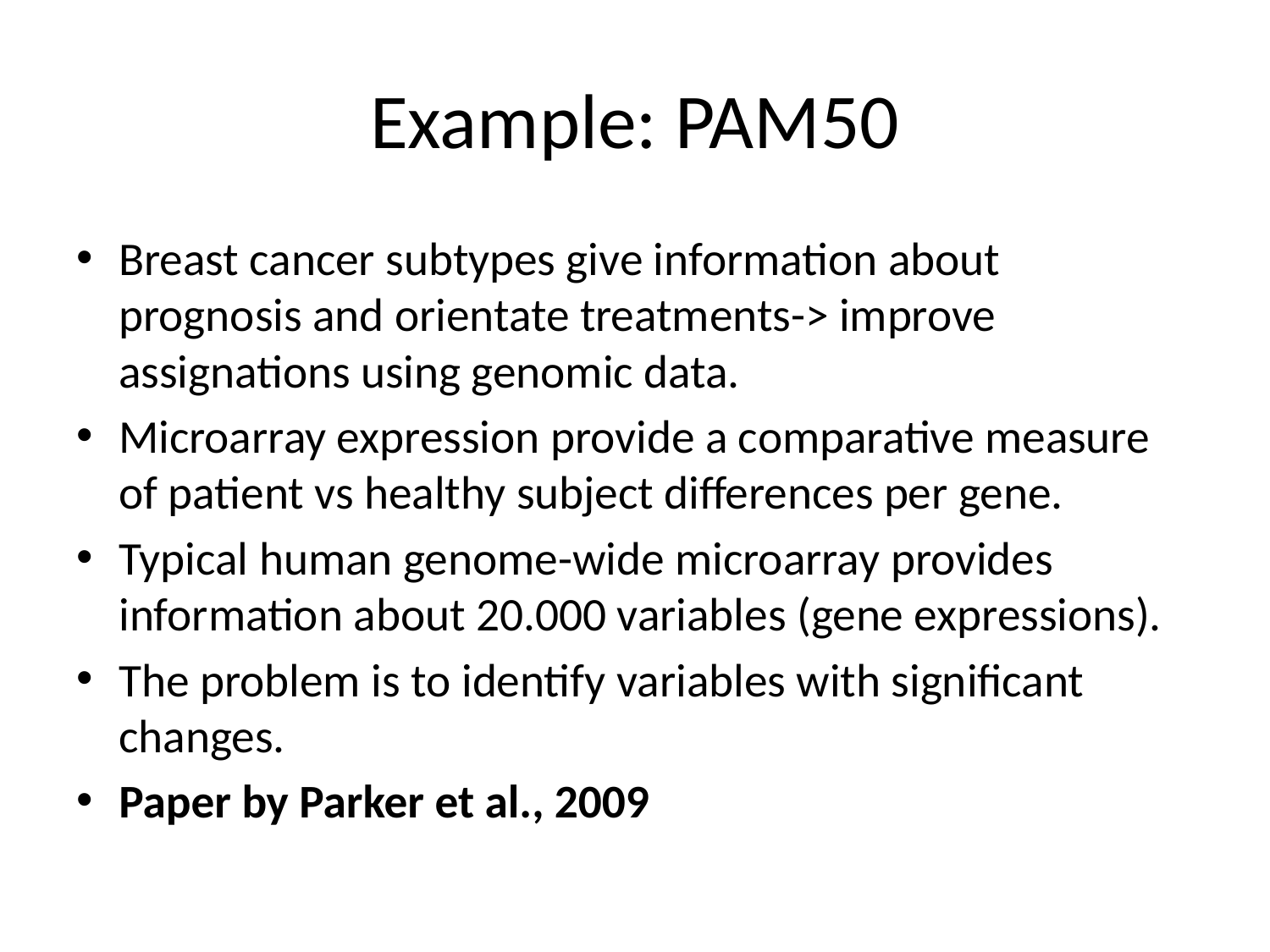

# Example: PAM50
Breast cancer subtypes give information about prognosis and orientate treatments-> improve assignations using genomic data.
Microarray expression provide a comparative measure of patient vs healthy subject differences per gene.
Typical human genome-wide microarray provides information about 20.000 variables (gene expressions).
The problem is to identify variables with significant changes.
Paper by Parker et al., 2009